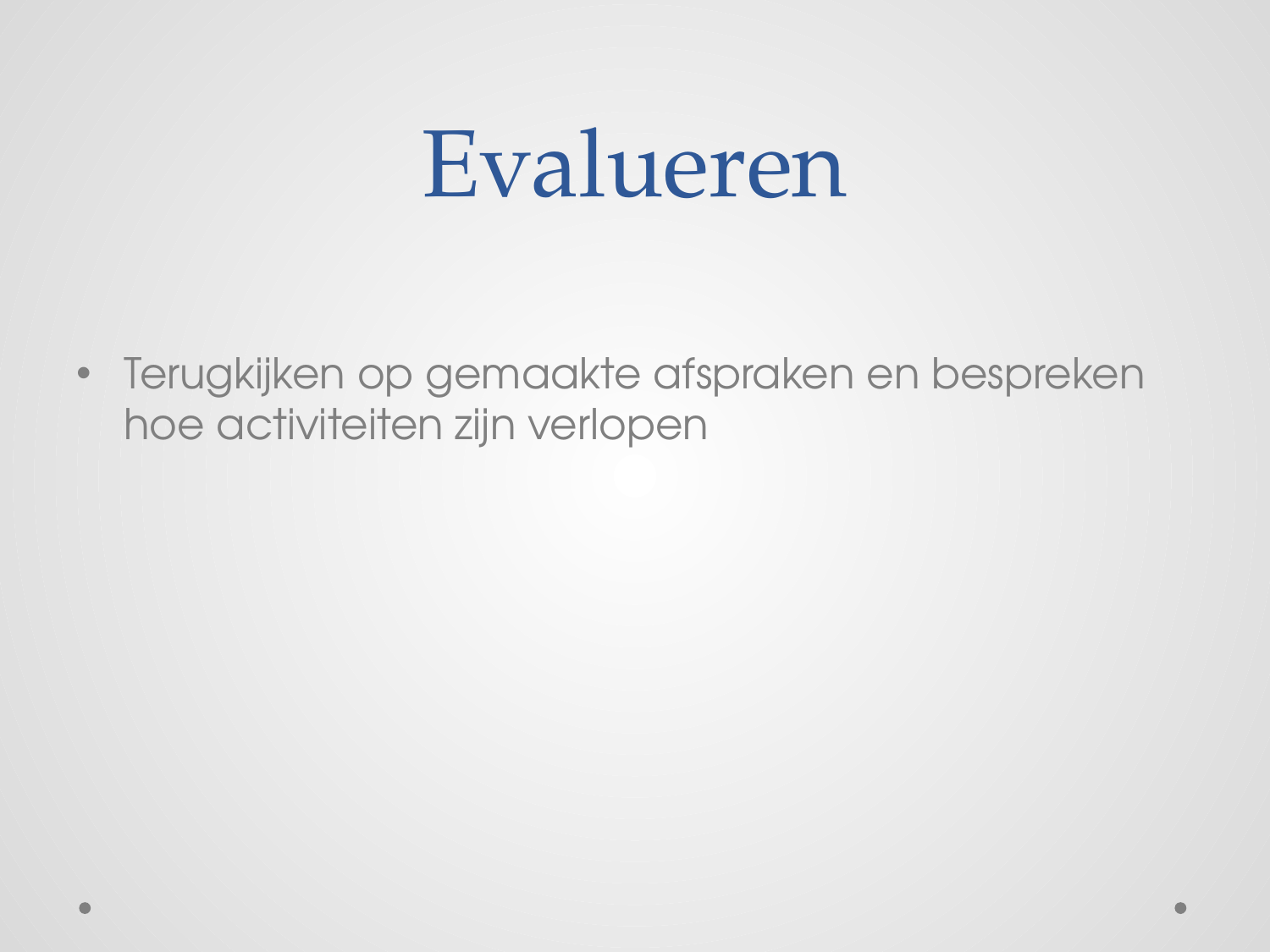

# Evalueren

Terugkijken op gemaakte afspraken en bespreken hoe activiteiten zijn verlopen